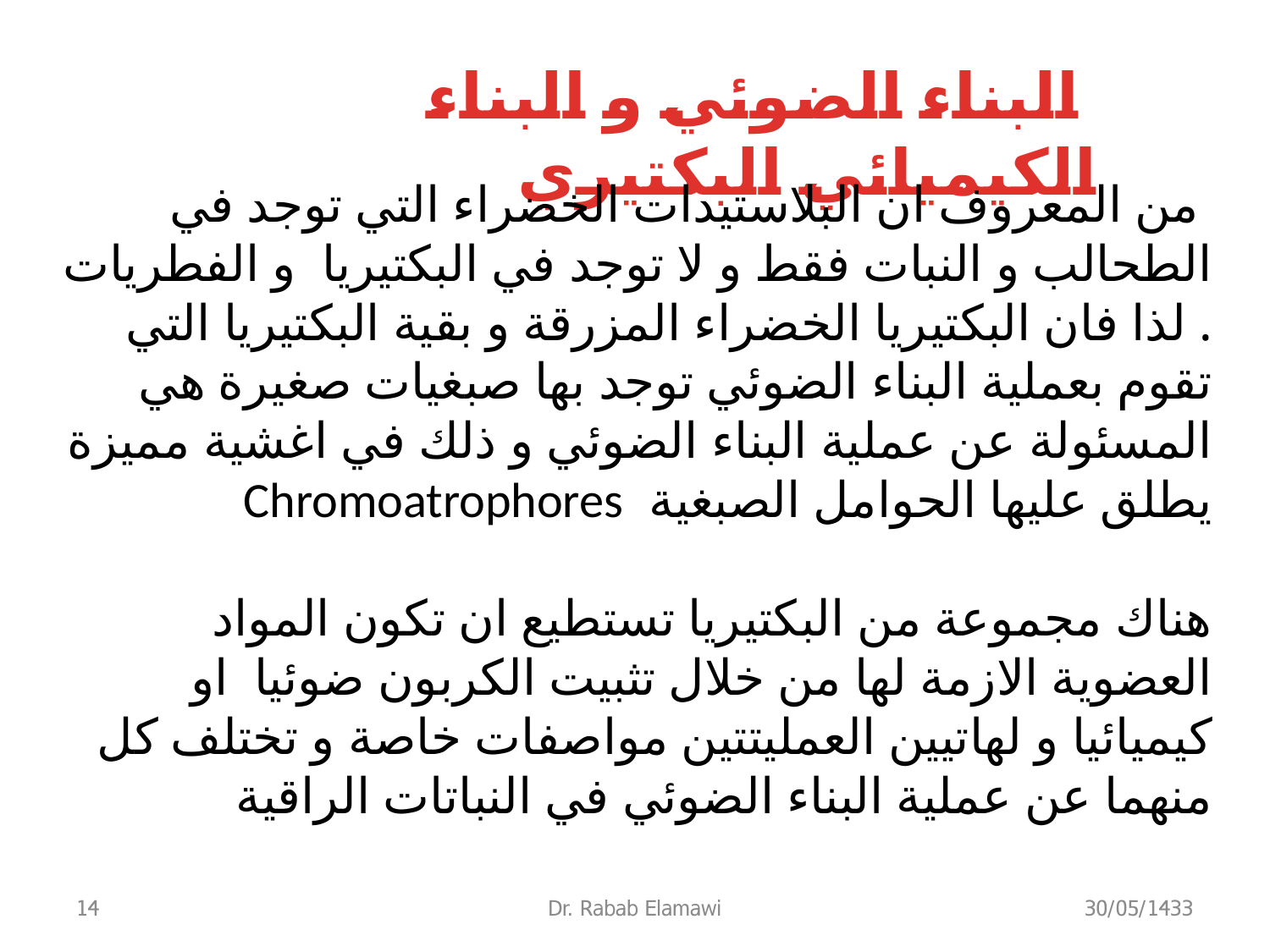

البناء الضوئي و البناء الكيميائي البكتيري
 من المعروف ان البلاستيدات الخضراء التي توجد في الطحالب و النبات فقط و لا توجد في البكتيريا  و الفطريات . لذا فان البكتيريا الخضراء المزرقة و بقية البكتيريا التي تقوم بعملية البناء الضوئي توجد بها صبغيات صغيرة هي المسئولة عن عملية البناء الضوئي و ذلك في اغشية مميزة يطلق عليها الحوامل الصبغية  Chromoatrophores

هناك مجموعة من البكتيريا تستطيع ان تكون المواد العضوية الازمة لها من خلال تثبيت الكربون ضوئيا  او كيميائيا و لهاتيين العمليتتين مواصفات خاصة و تختلف كل منهما عن عملية البناء الضوئي في النباتات الراقية
14
Dr. Rabab Elamawi
30/05/1433